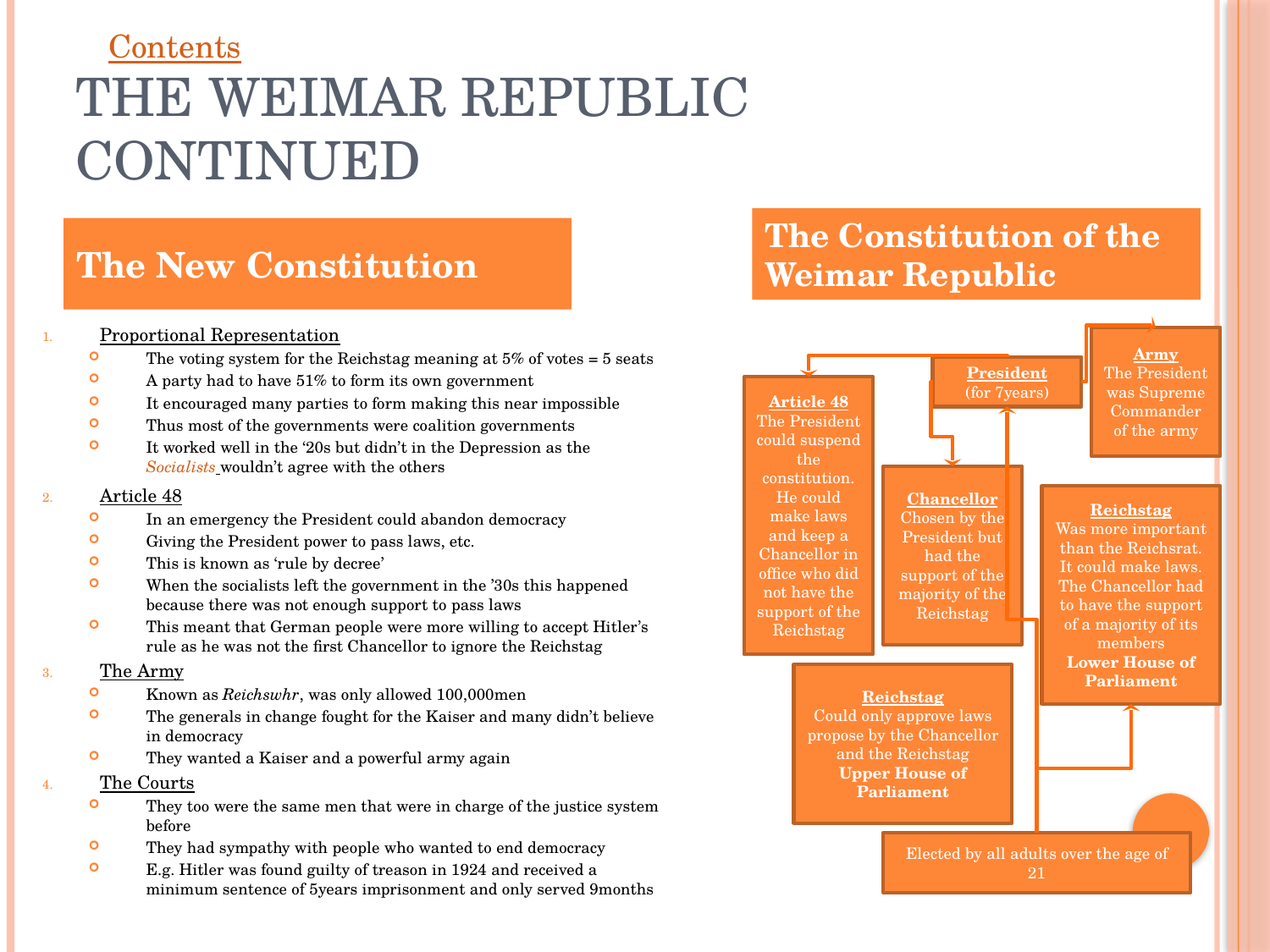

# The Weimar Republic Continued
The Constitution of the Weimar Republic
The New Constitution
Proportional Representation
The voting system for the Reichstag meaning at 5% of votes = 5 seats
A party had to have 51% to form its own government
It encouraged many parties to form making this near impossible
Thus most of the governments were coalition governments
It worked well in the ‘20s but didn’t in the Depression as the Socialists wouldn’t agree with the others
Article 48
In an emergency the President could abandon democracy
Giving the President power to pass laws, etc.
This is known as ‘rule by decree’
When the socialists left the government in the ’30s this happened because there was not enough support to pass laws
This meant that German people were more willing to accept Hitler’s rule as he was not the first Chancellor to ignore the Reichstag
The Army
Known as Reichswhr, was only allowed 100,000men
The generals in change fought for the Kaiser and many didn’t believe in democracy
They wanted a Kaiser and a powerful army again
The Courts
They too were the same men that were in charge of the justice system before
They had sympathy with people who wanted to end democracy
E.g. Hitler was found guilty of treason in 1924 and received a minimum sentence of 5years imprisonment and only served 9months
Army
The President was Supreme Commander of the army
President
(for 7years)
Article 48
The President could suspend the constitution. He could make laws and keep a Chancellor in office who did not have the support of the Reichstag
Chancellor
Chosen by the President but had the support of the majority of the Reichstag
Reichstag
Was more important than the Reichsrat. It could make laws. The Chancellor had to have the support of a majority of its members
Lower House of Parliament
Reichstag
Could only approve laws propose by the Chancellor and the Reichstag
Upper House of Parliament
Elected by all adults over the age of 21